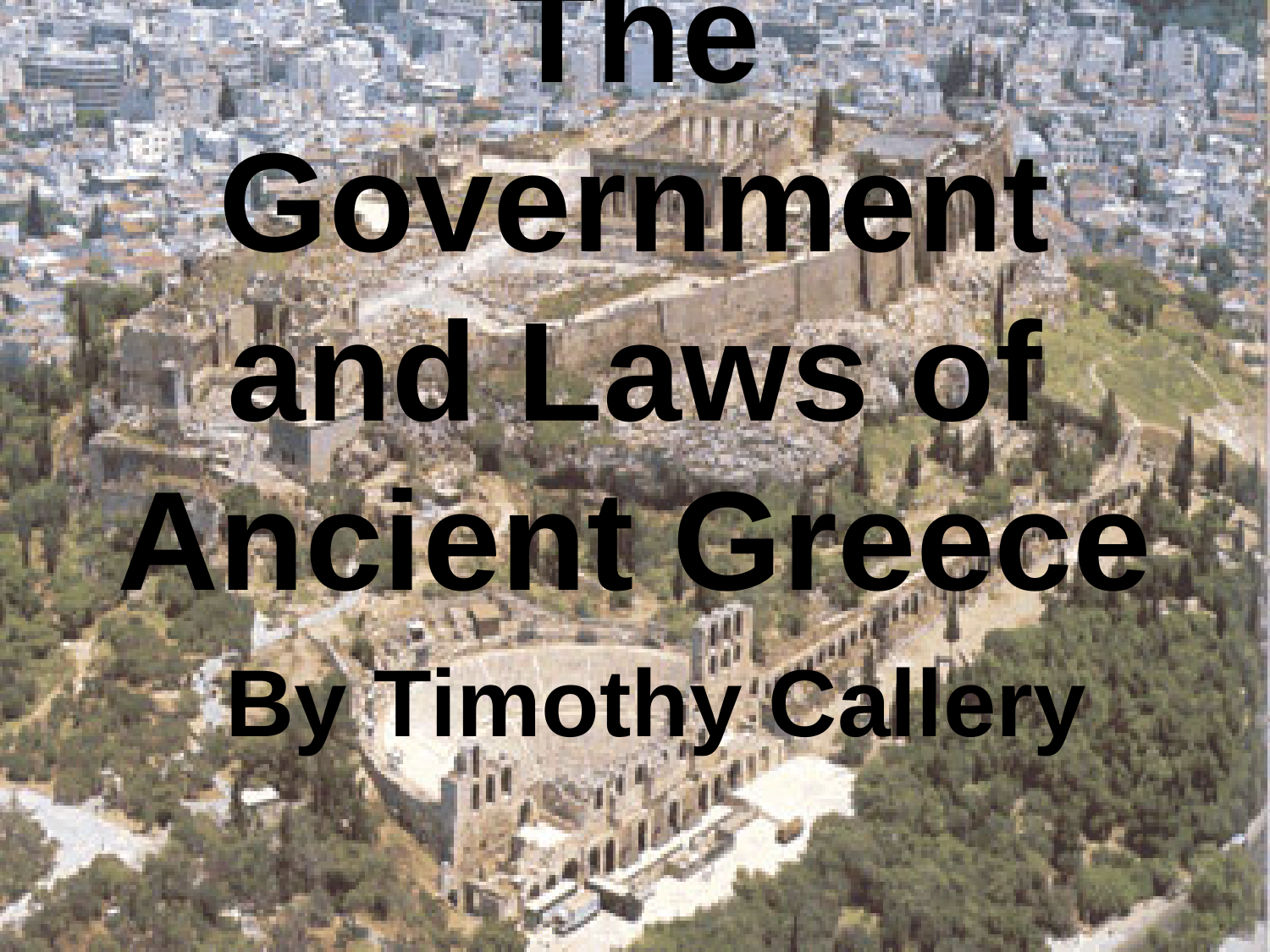

# The Government and Laws of Ancient Greece
By Timothy Callery